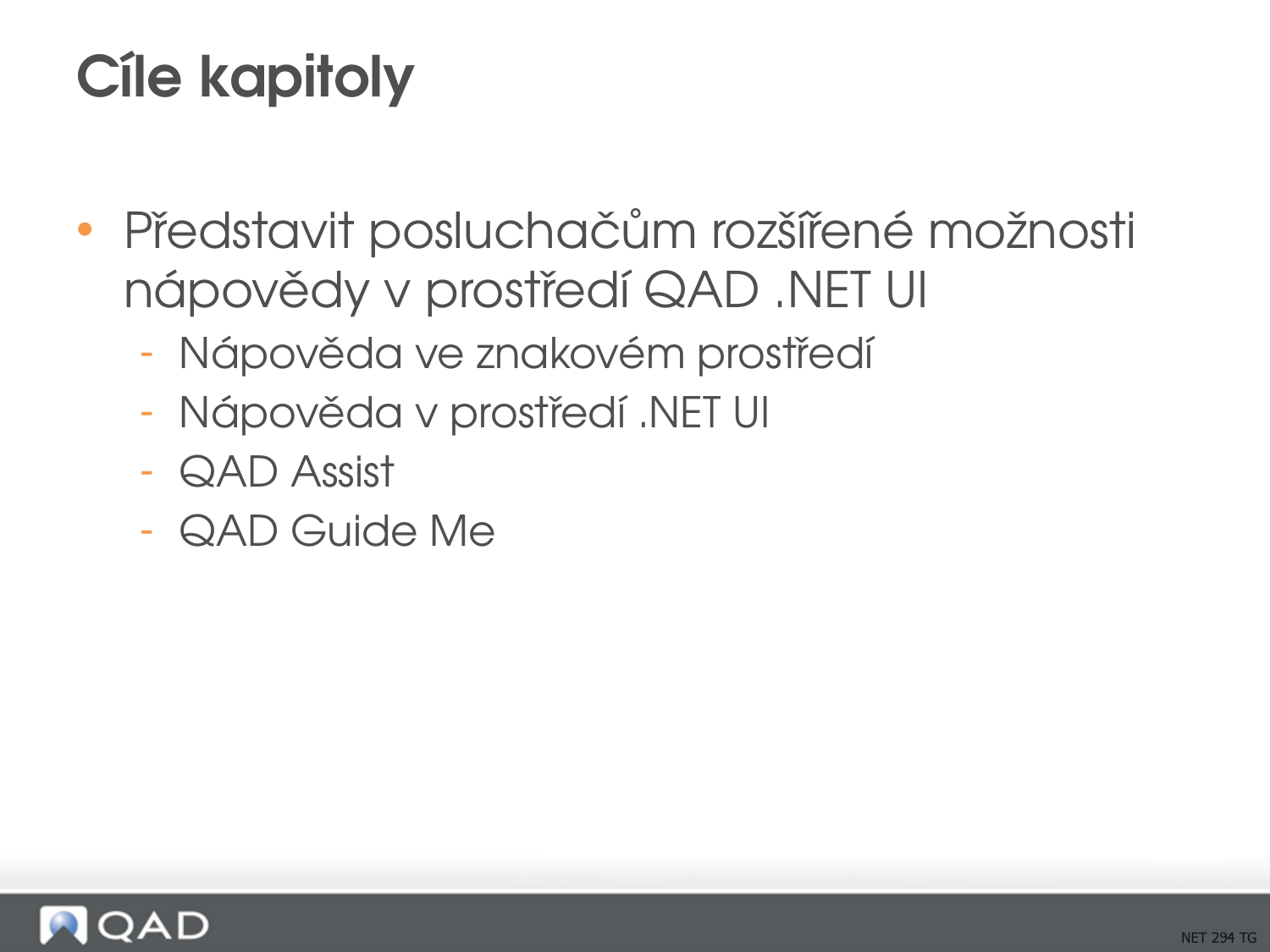

# Cíle kapitoly

Představit posluchačům rozšířené možnosti nápovědy v prostředí QAD .NET UI
Nápověda ve znakovém prostředí
Nápověda v prostředí .NET UI
QAD Assist
QAD Guide Me
NET 294 TG